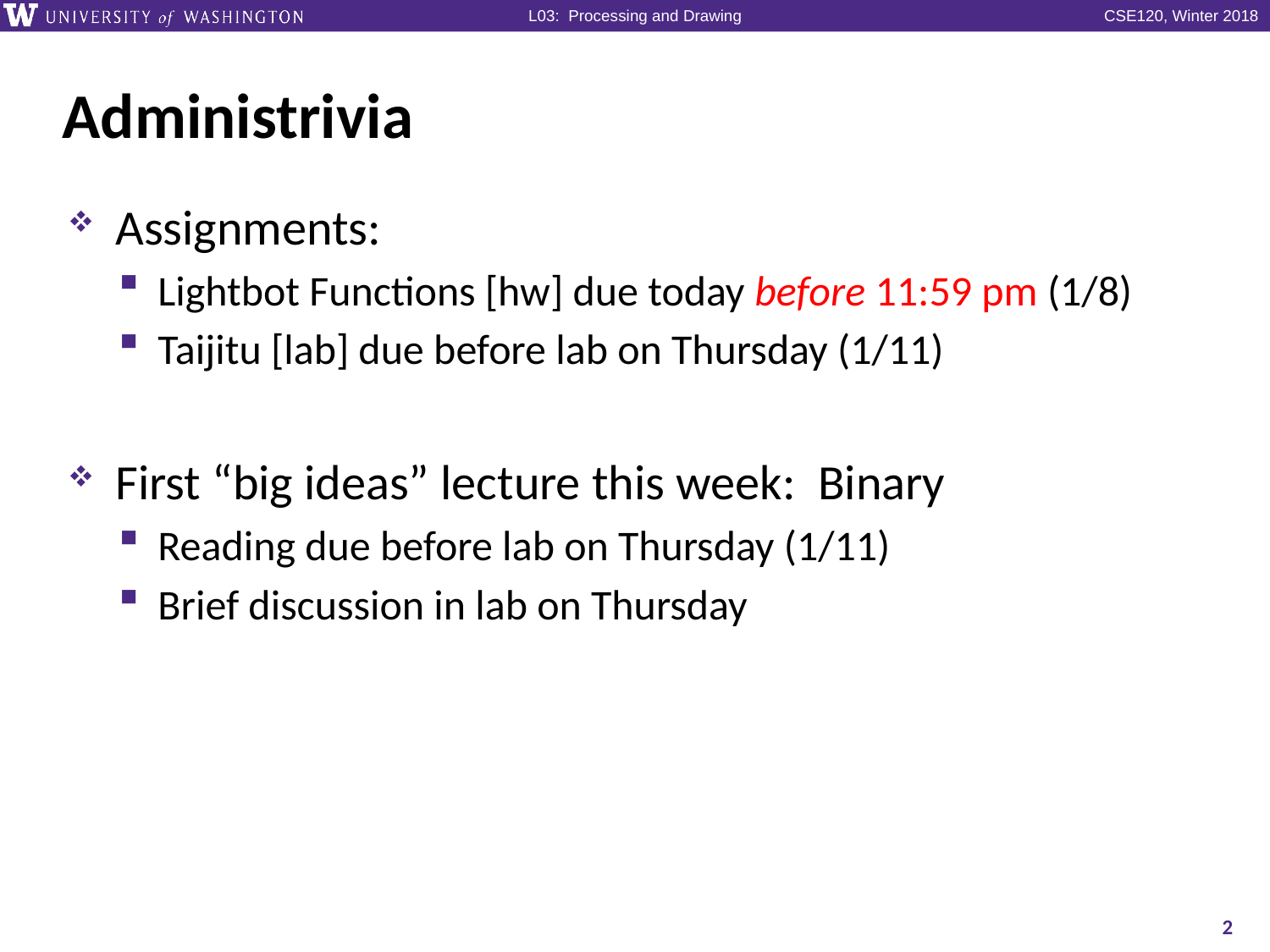

# Administrivia
Assignments:
Lightbot Functions [hw] due today before 11:59 pm (1/8)
Taijitu [lab] due before lab on Thursday (1/11)

First “big ideas” lecture this week:  Binary
Reading due before lab on Thursday (1/11)
Brief discussion in lab on Thursday

2